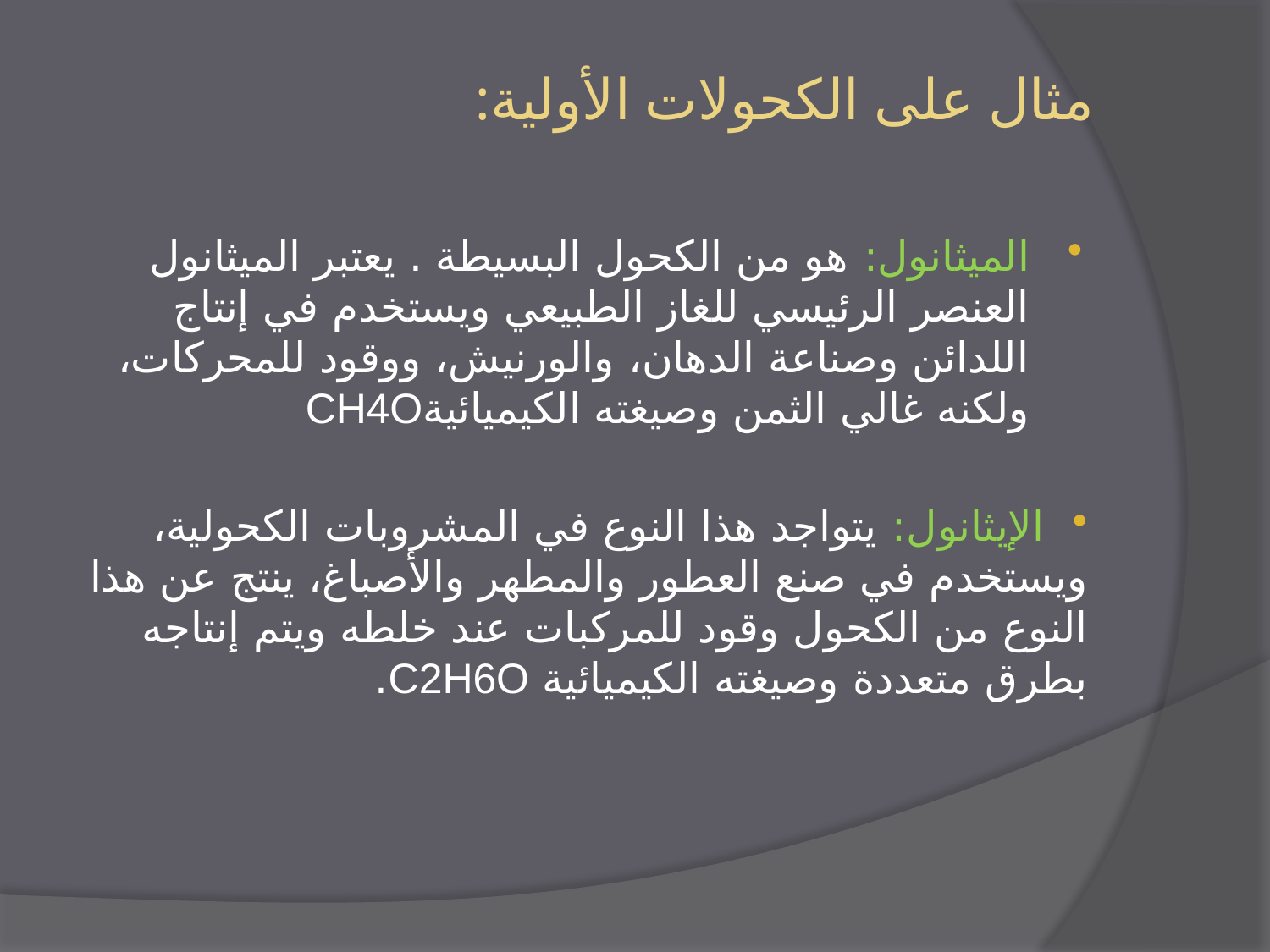

# مثال على الكحولات الأولية:
الميثانول: هو من الكحول البسيطة . يعتبر الميثانول العنصر الرئيسي للغاز الطبيعي ويستخدم في إنتاج اللدائن وصناعة الدهان، والورنيش، ووقود للمحركات، ولكنه غالي الثمن وصيغته الكيميائيةCH4O

  الإيثانول: يتواجد هذا النوع في المشروبات الكحولية، ويستخدم في صنع العطور والمطهر والأصباغ، ينتج عن هذا النوع من الكحول وقود للمركبات عند خلطه ويتم إنتاجه بطرق متعددة وصيغته الكيميائية C2H6O.